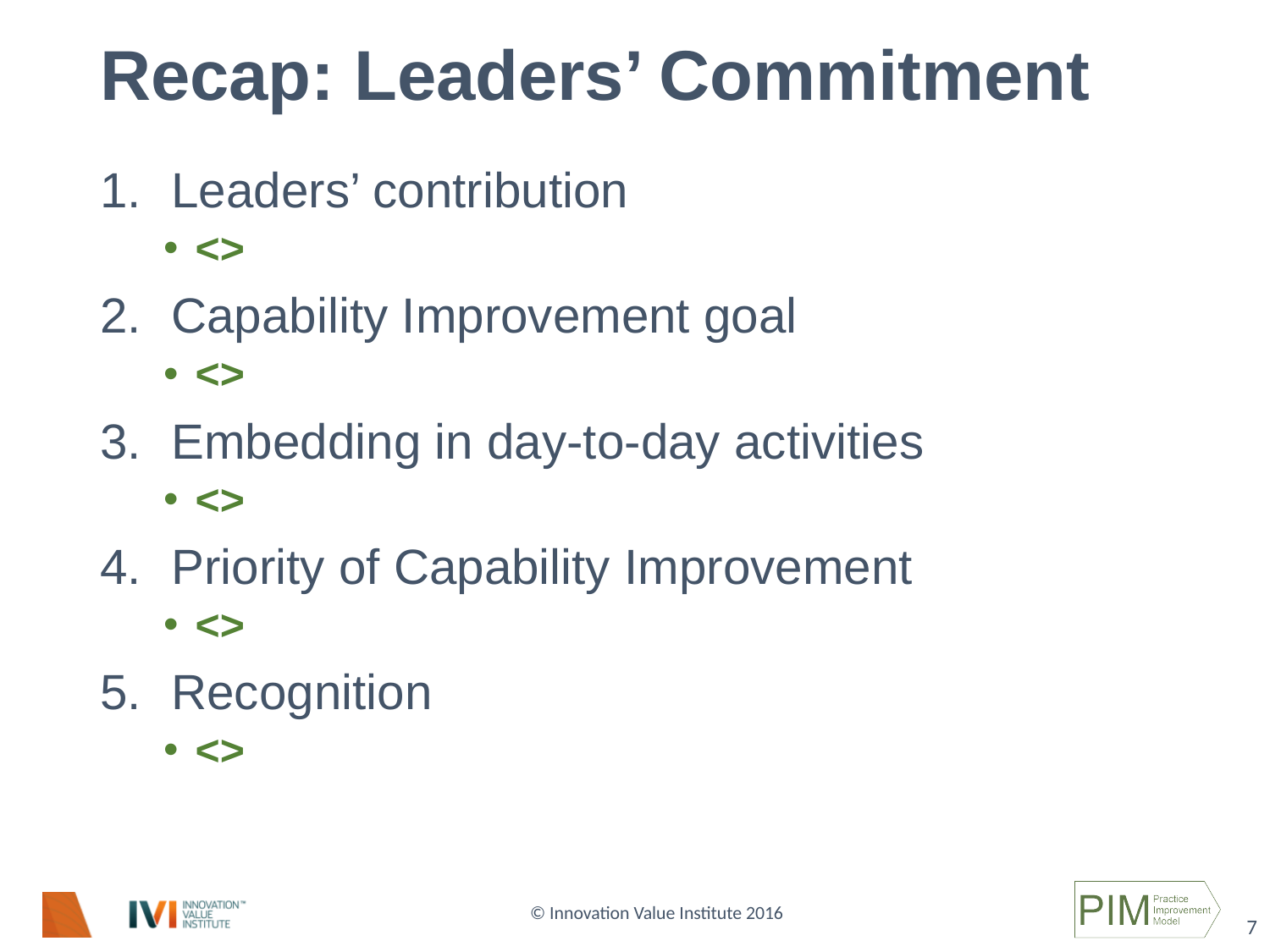

# Recap: Leaders’ Commitment
Leaders’ contribution
<>
Capability Improvement goal
<>
Embedding in day-to-day activities
<>
Priority of Capability Improvement
<>
Recognition
<>
7